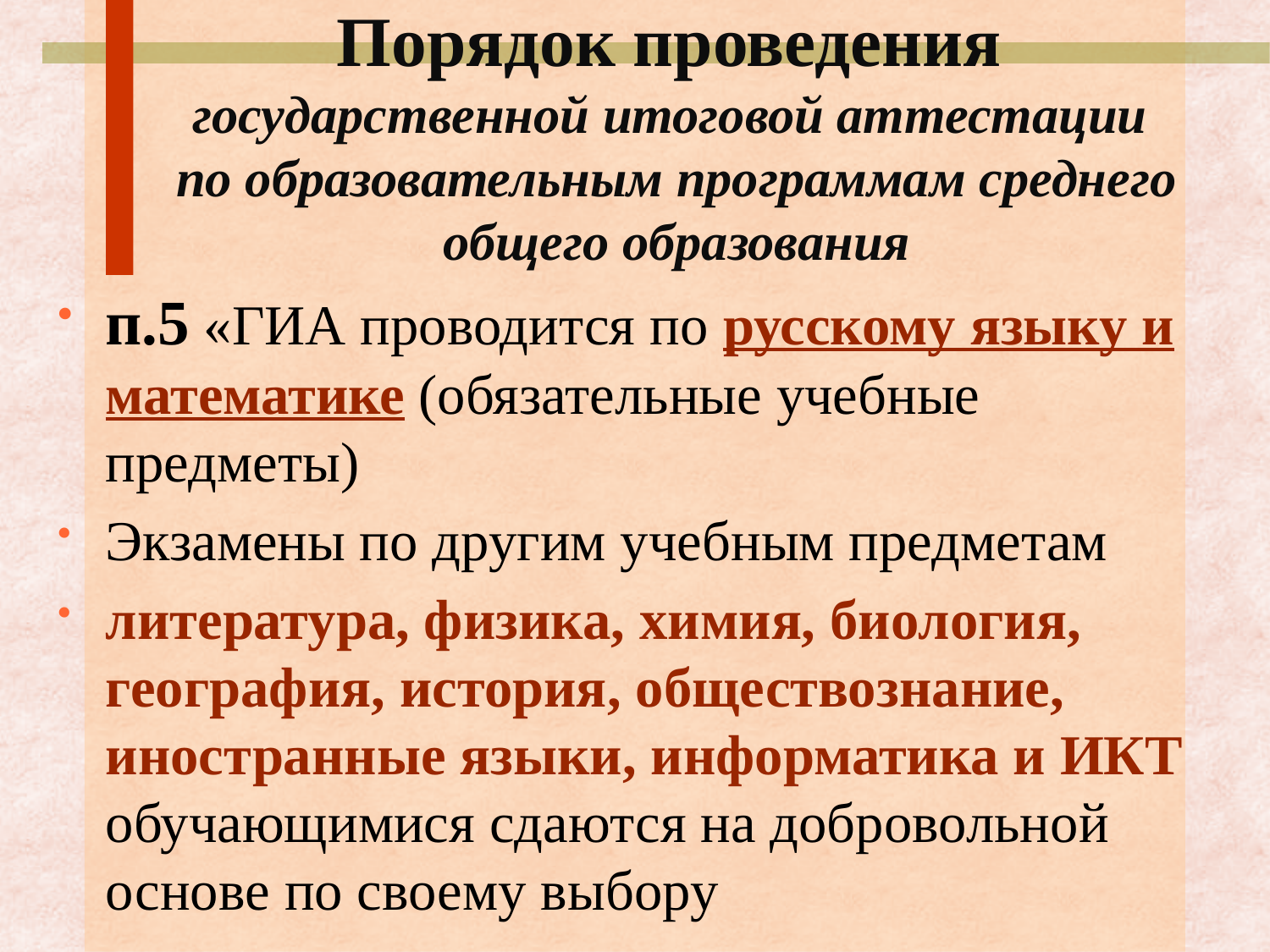

# Порядок проведения государственной итоговой аттестации по образовательным программам среднего общего образования
п.5 «ГИА проводится по русскому языку и математике (обязательные учебные предметы)
Экзамены по другим учебным предметам
литература, физика, химия, биология, география, история, обществознание, иностранные языки, информатика и ИКТ обучающимися сдаются на добровольной основе по своему выбору